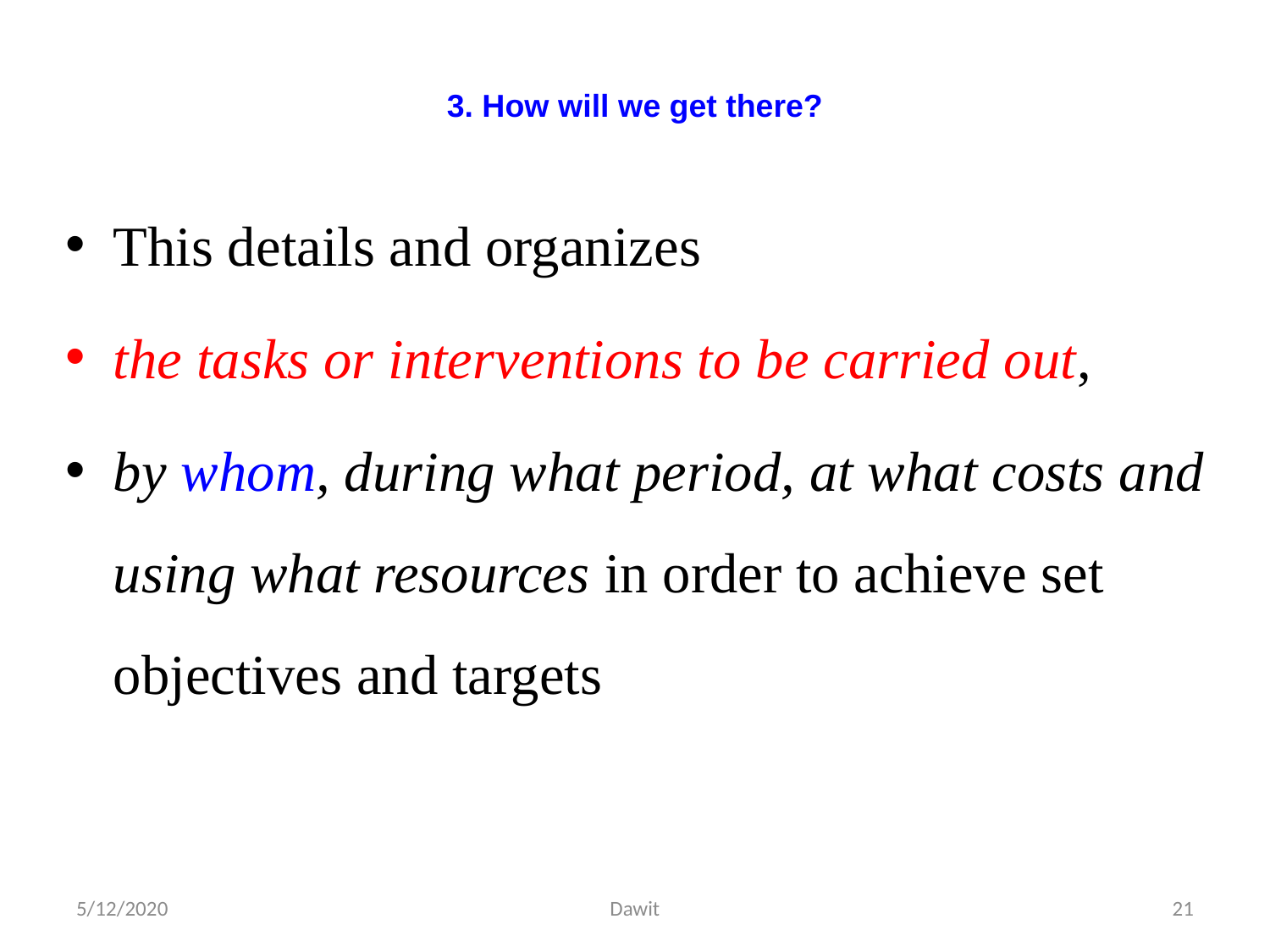

# 3. How will we get there?
This details and organizes
the tasks or interventions to be carried out,
by whom, during what period, at what costs and using what resources in order to achieve set objectives and targets
5/12/2020
Dawit
21